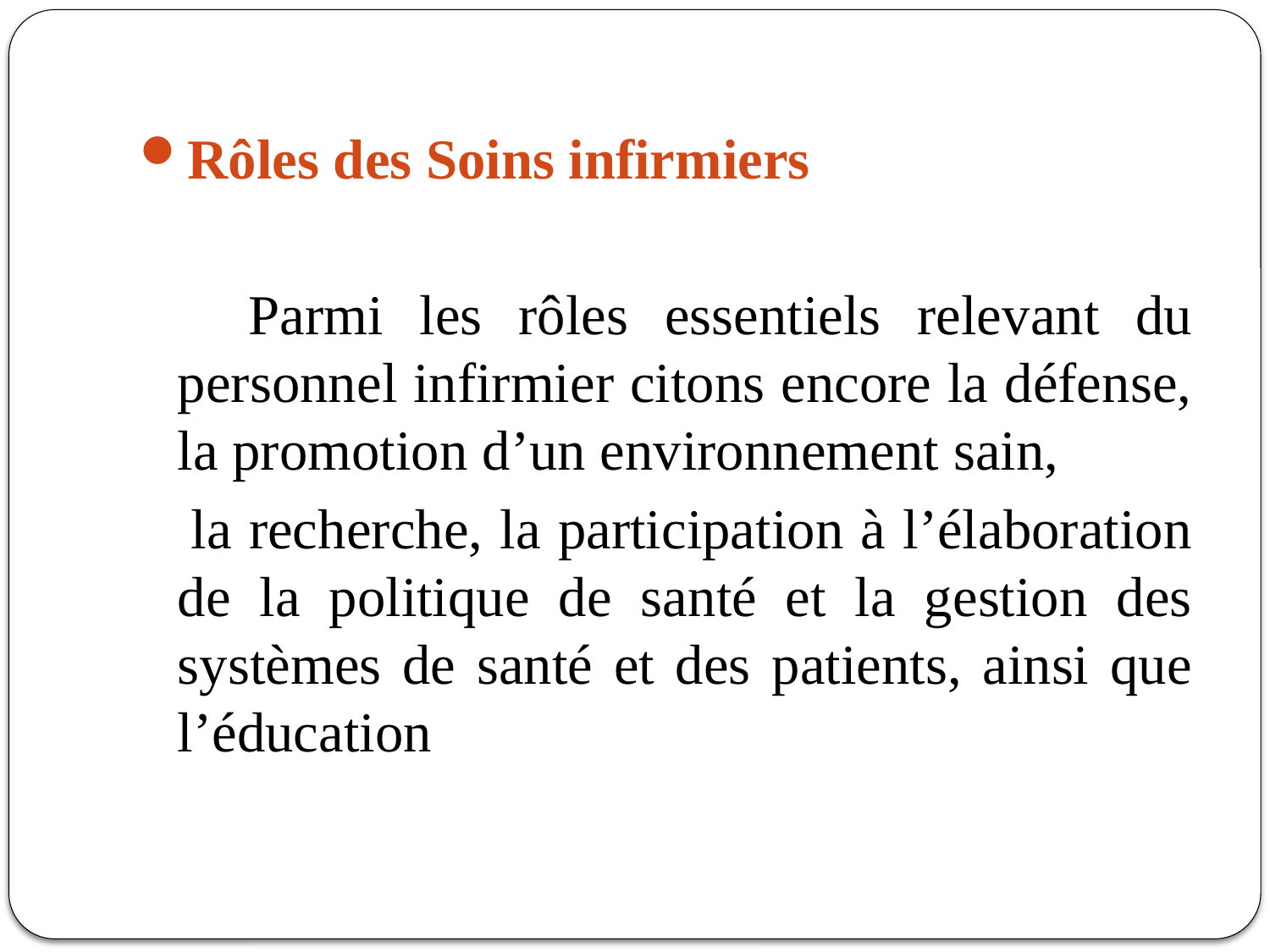

Rôles des Soins infirmiers

   Parmi les rôles essentiels relevant du personnel infirmier citons encore la défense, la promotion d’un environnement sain,
   la recherche, la participation à l’élaboration de la politique de santé et la gestion des systèmes de santé et des patients, ainsi que l’éducation